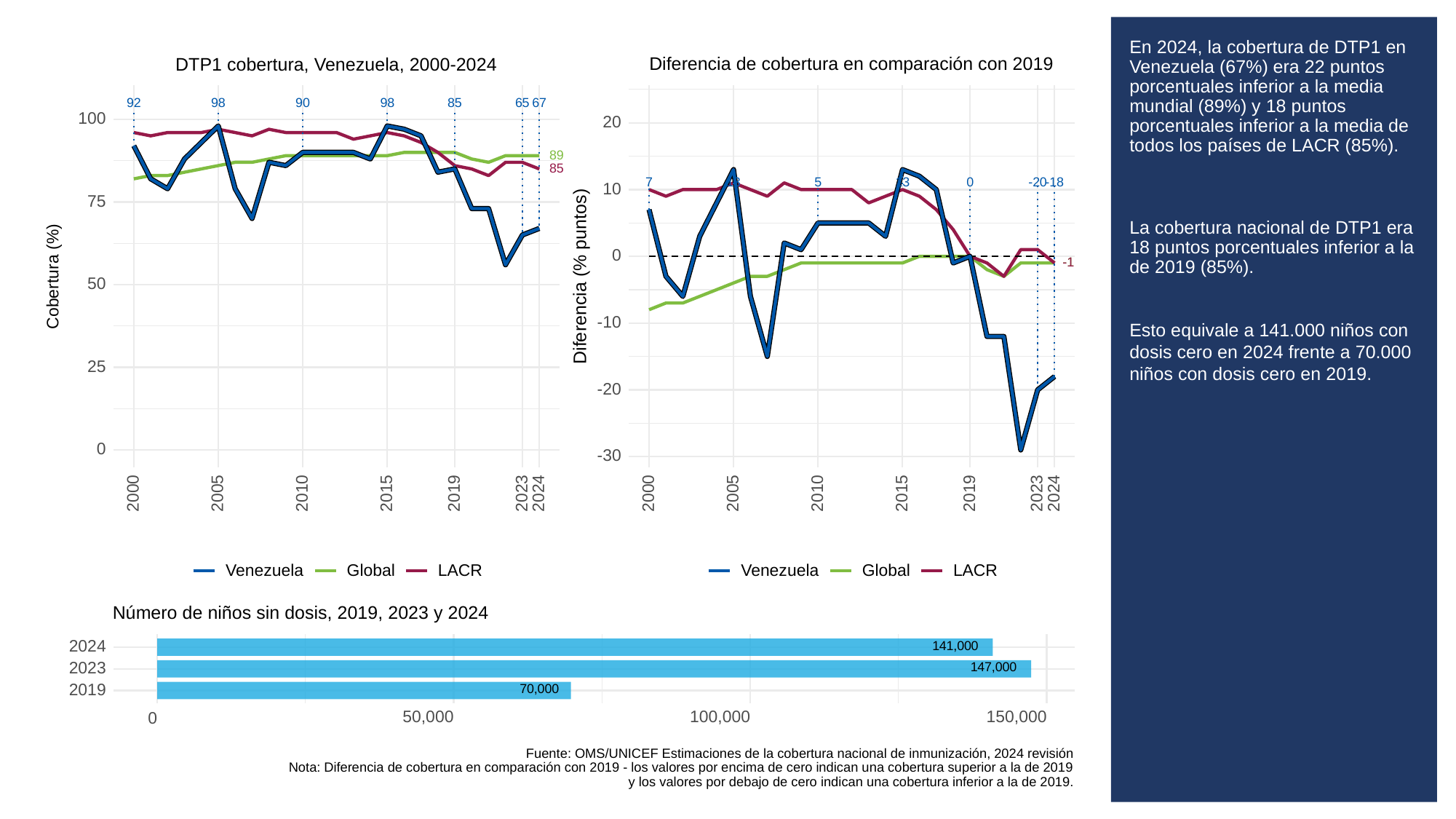

# En 2024, la cobertura de DTP1 en Venezuela (67%) era 22 puntos porcentuales inferior a la media mundial (89%) y 18 puntos porcentuales inferior a la media de todos los países de LACR (85%).

La cobertura nacional de DTP1 era 18 puntos porcentuales inferior a la de 2019 (85%).

Esto equivale a 141.000 niños con dosis cero en 2024 frente a 70.000 niños con dosis cero en 2019.

Diferencia de cobertura en comparación con 2019
DTP1 cobertura, Venezuela, 2000-2024

92
98
90
98
85
65
67

100
20

89

85

13
13
0
-20
-18
5
7

10

75

0

-1
-1
Diferencia (% puntos)
Cobertura (%)
50

-10

25

-20

0

-30

2023
2023
2000
2005
2010
2015
2019
2024
2000
2005
2010
2015
2019
2024
Global
LACR
Global
LACR
Venezuela
Venezuela

Número de niños sin dosis, 2019, 2023 y 2024

141,000
2024

147,000
2023

70,000
2019

50,000
100,000
150,000
0
Fuente: OMS/UNICEF Estimaciones de la cobertura nacional de inmunización, 2024 revisión
Nota: Diferencia de cobertura en comparación con 2019 - los valores por encima de cero indican una cobertura superior a la de 2019
y los valores por debajo de cero indican una cobertura inferior a la de 2019.